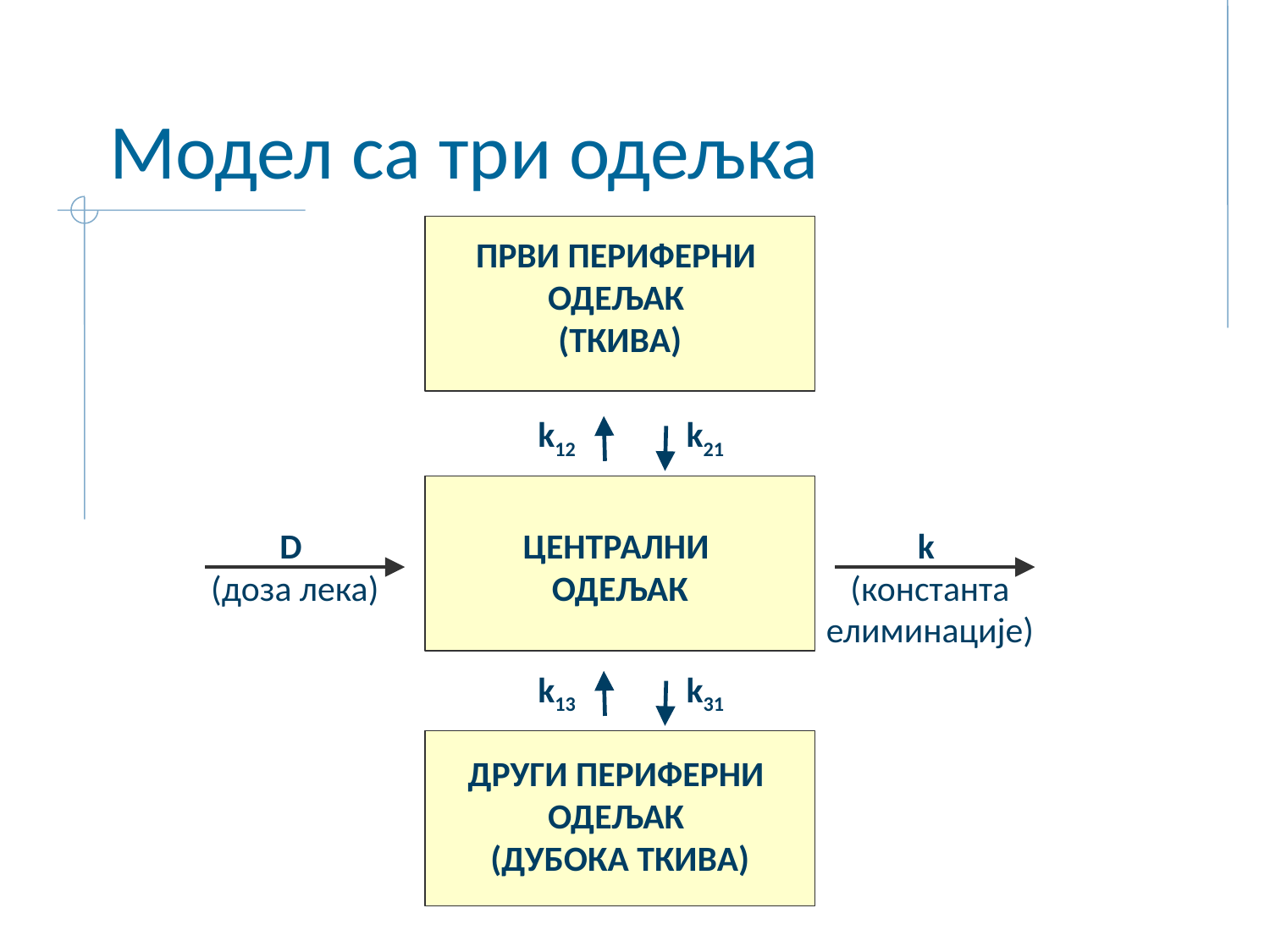

# Модел са три одељка

ПРВИ ПЕРИФЕРНИ
ОДЕЉАК
(ТКИВА)
k12
k21

ЦЕНТРАЛНИ
ОДЕЉАК
k
(константа елиминације)
D
(доза лека)
k13
k31

ДРУГИ ПЕРИФЕРНИ
ОДЕЉАК
(ДУБОКА ТКИВА)